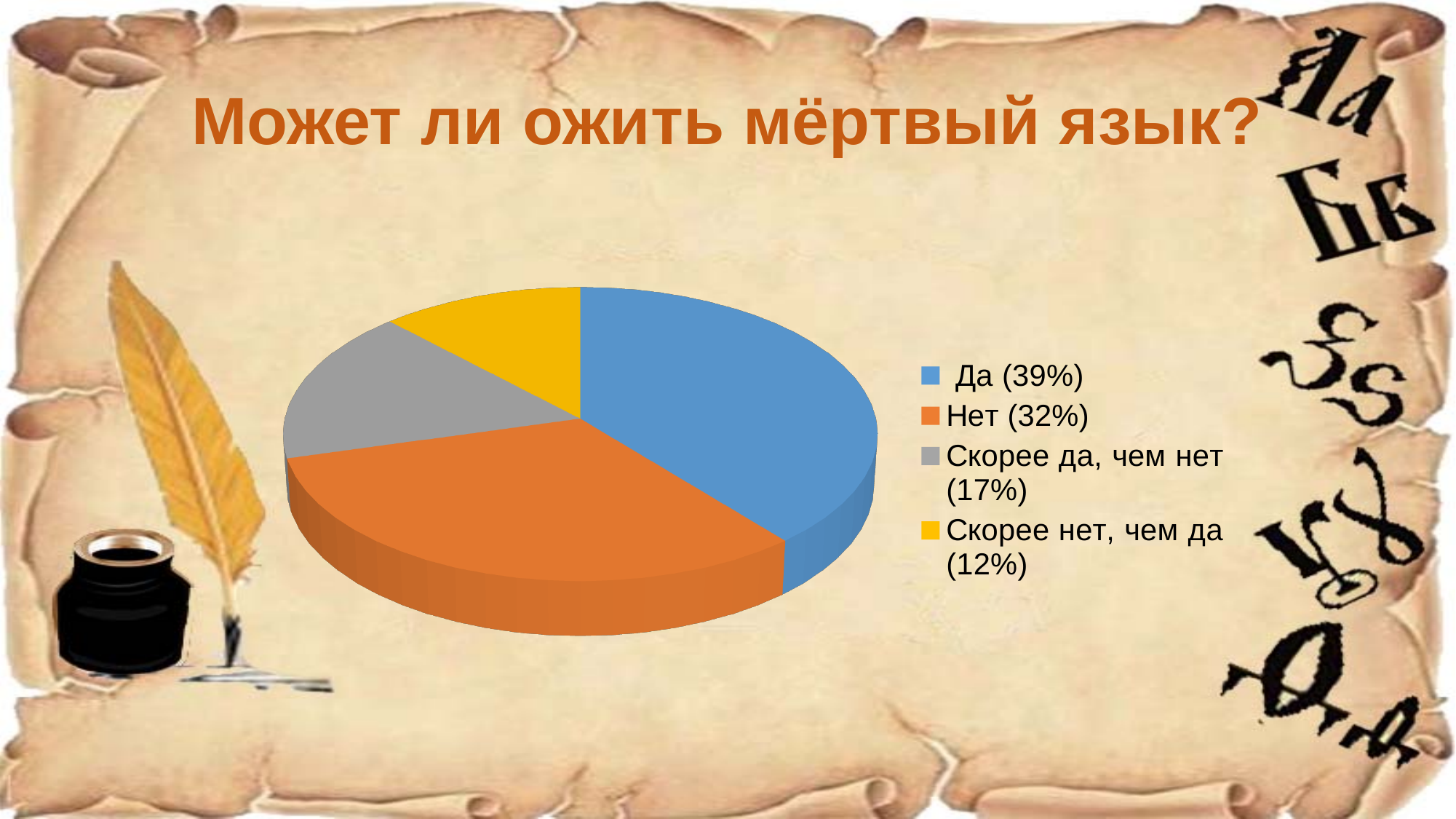

# Может ли ожить мёртвый язык?

[unsupported chart]